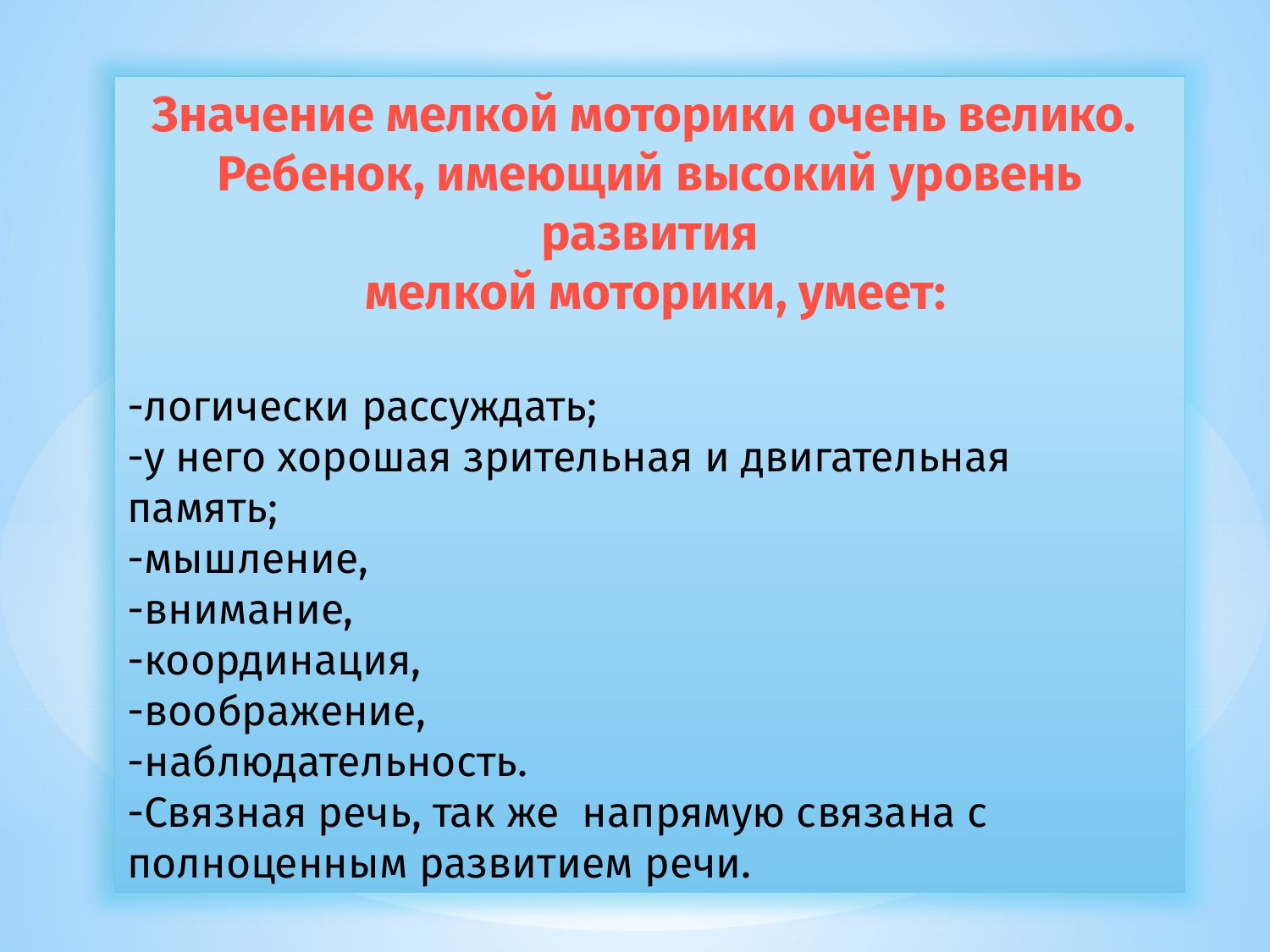

Значение мелкой моторики очень велико.
Ребенок, имеющий высокий уровень развития
 мелкой моторики, умеет:

-логически рассуждать;
-у него хорошая зрительная и двигательная память;
-мышление,
-внимание,
-координация,
-воображение,
-наблюдательность.
-Связная речь, так же  напрямую связана с полноценным развитием речи.